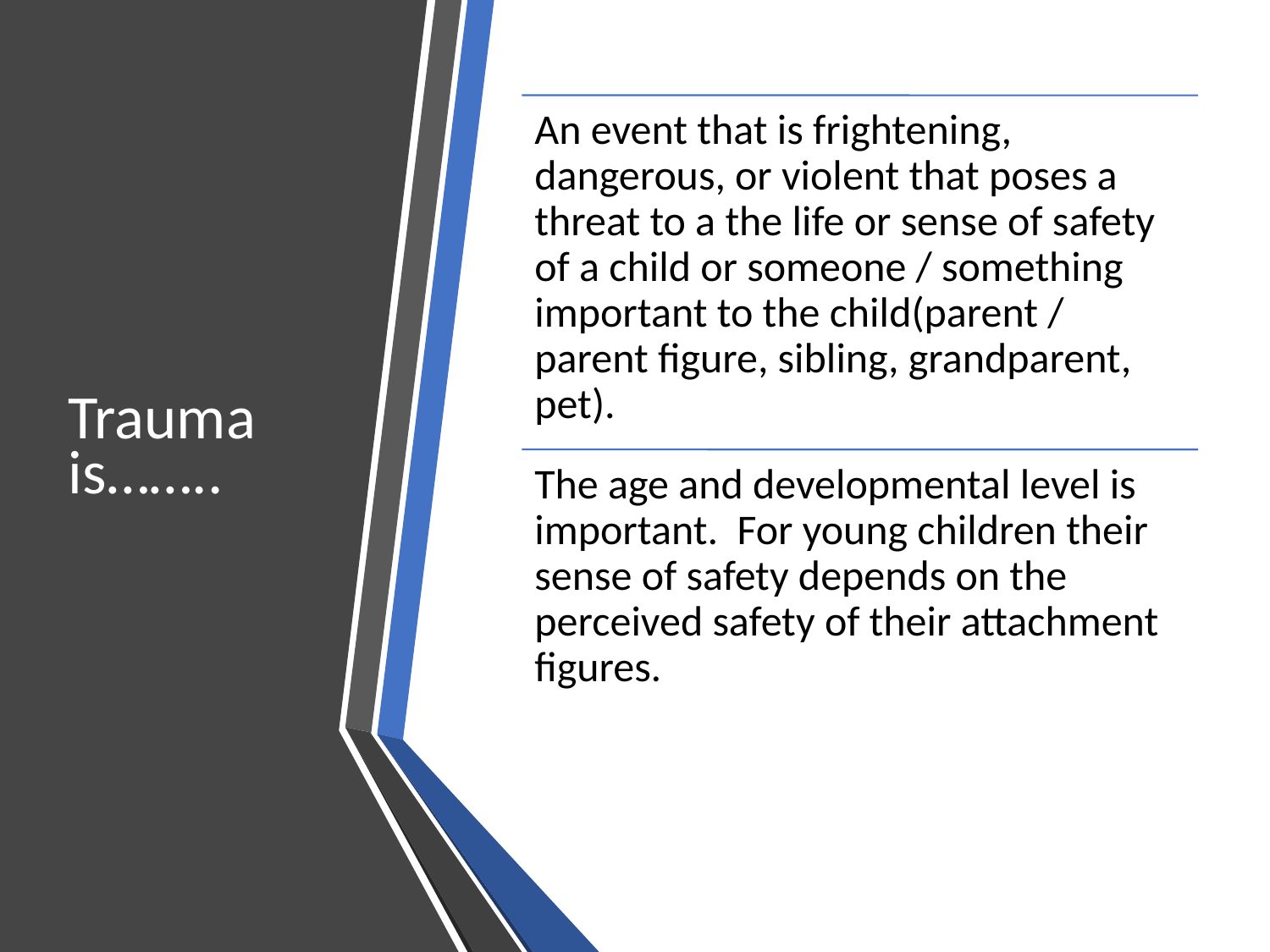

# Trauma is……..
An event that is frightening, dangerous, or violent that poses a threat to a the life or sense of safety of a child or someone / something important to the child(parent / parent figure, sibling, grandparent, pet).
The age and developmental level is important.  For young children their sense of safety depends on the perceived safety of their attachment figures.